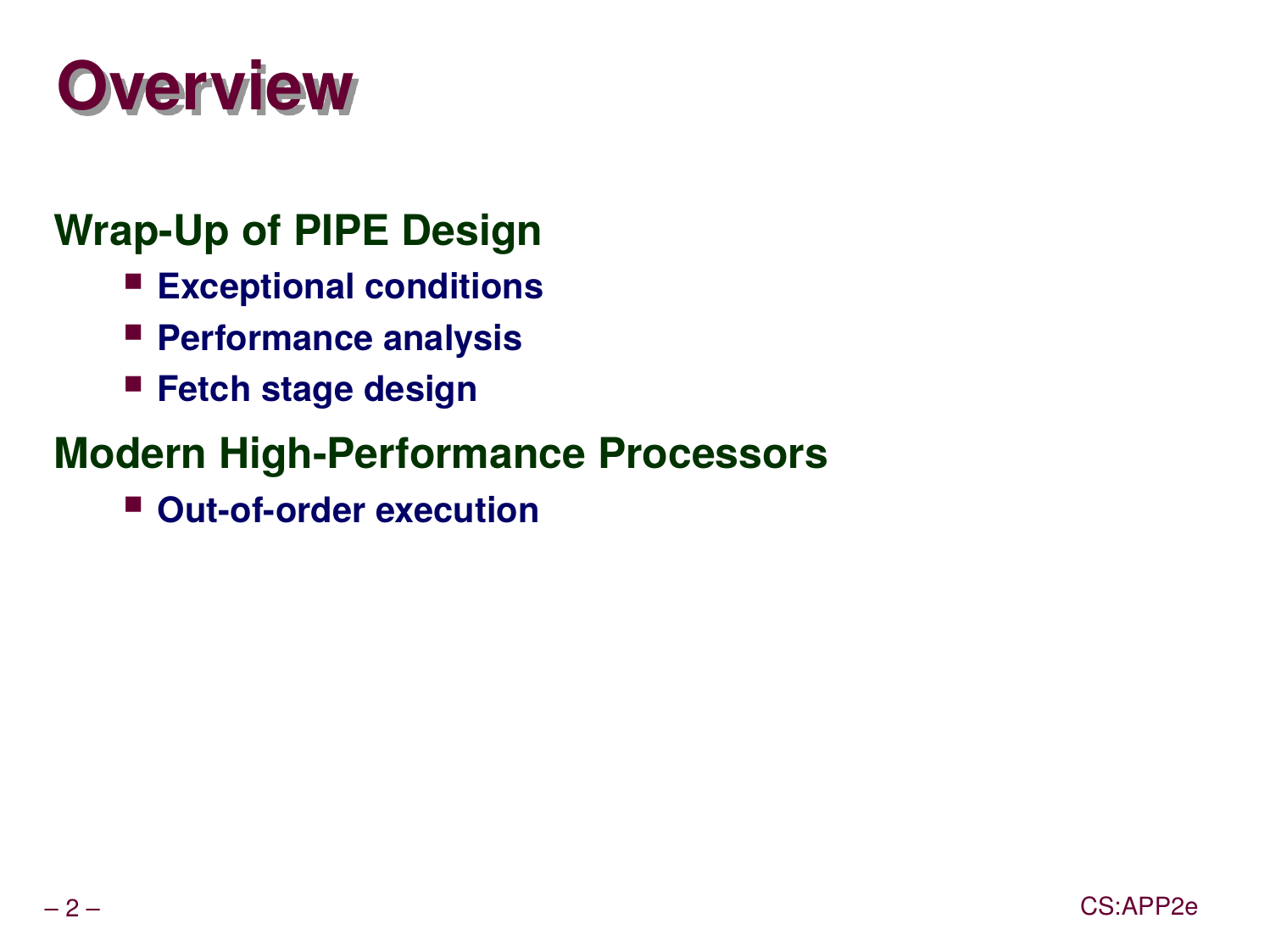

# Overview
Wrap-Up of PIPE Design
Exceptional conditions
Performance analysis
Fetch stage design
Modern High-Performance Processors
Out-of-order execution